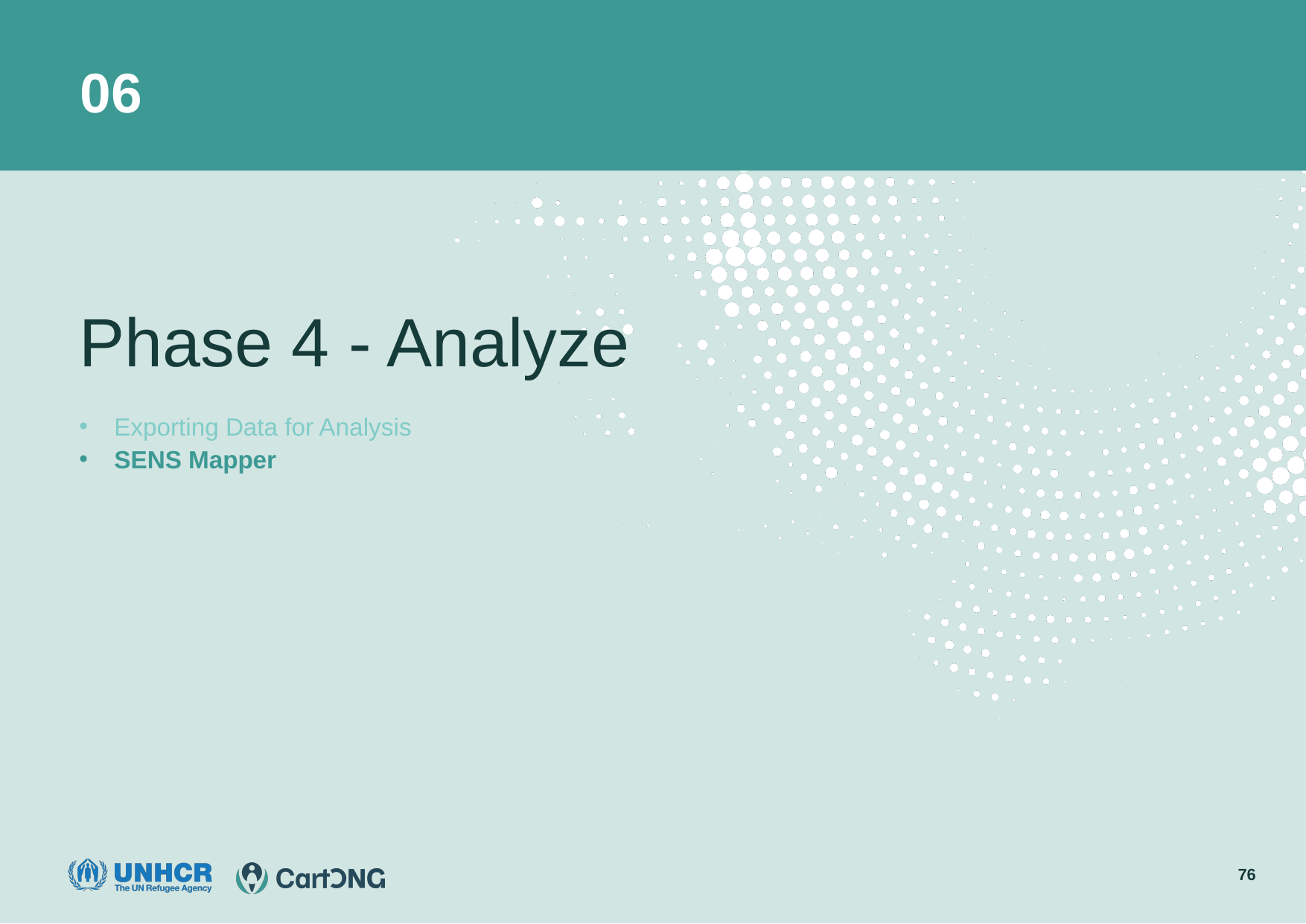

06
Phase 4 - Analyze
Exporting Data for Analysis
SENS Mapper

76